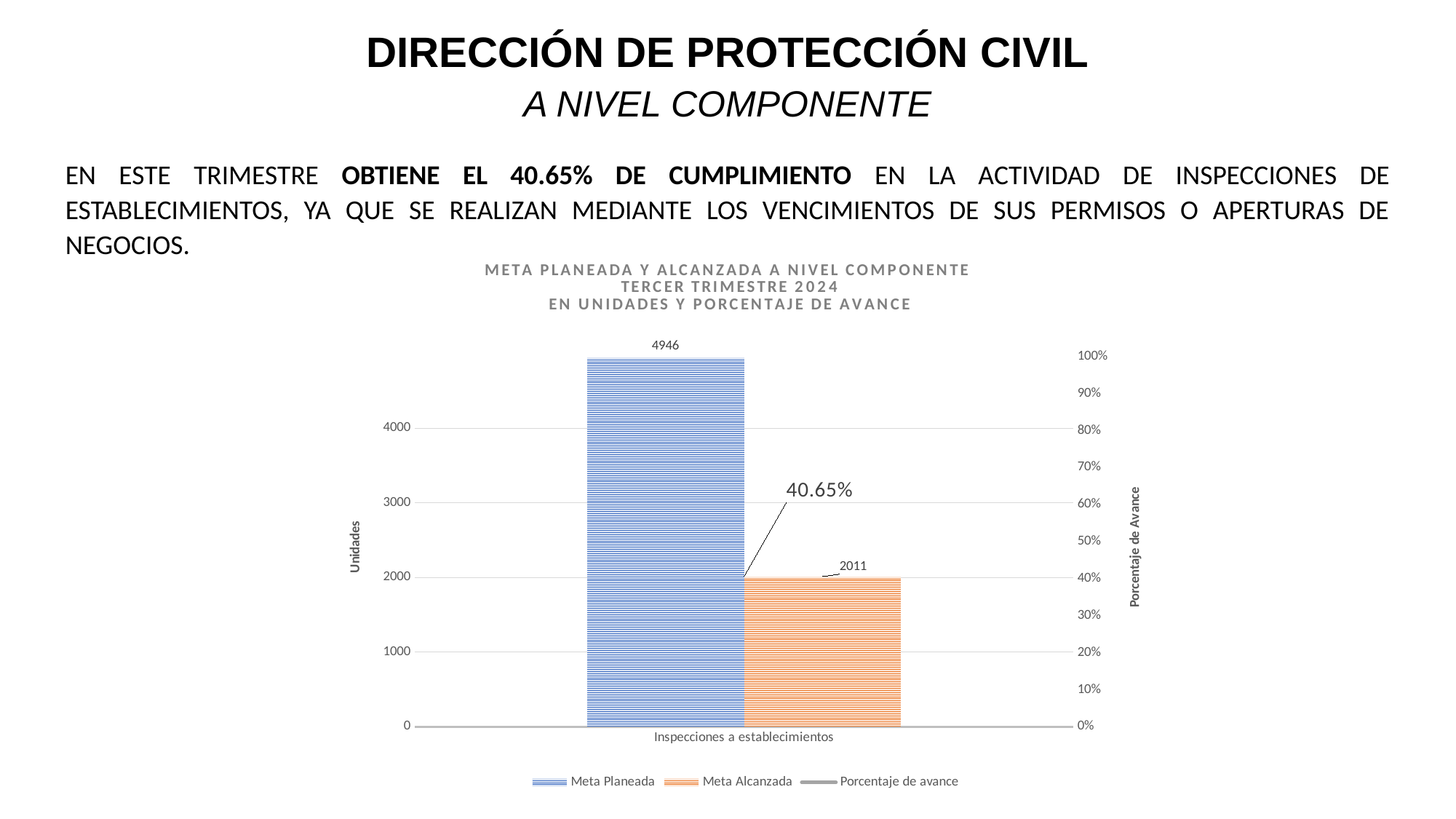

DIRECCIÓN DE PROTECCIÓN CIVIL
A NIVEL COMPONENTE
EN ESTE TRIMESTRE OBTIENE EL 40.65% DE CUMPLIMIENTO EN LA ACTIVIDAD DE INSPECCIONES DE ESTABLECIMIENTOS, YA QUE SE REALIZAN MEDIANTE LOS VENCIMIENTOS DE SUS PERMISOS O APERTURAS DE NEGOCIOS.

### Chart: META PLANEADA Y ALCANZADA A NIVEL COMPONENTE
TERCER TRIMESTRE 2024
EN UNIDADES Y PORCENTAJE DE AVANCE

| Category | Meta Planeada | Meta Alcanzada |  |
|---|---|---|---|
| Inspecciones a establecimientos | 4946.0 | 2011.0 | 0.4065911847957946 |